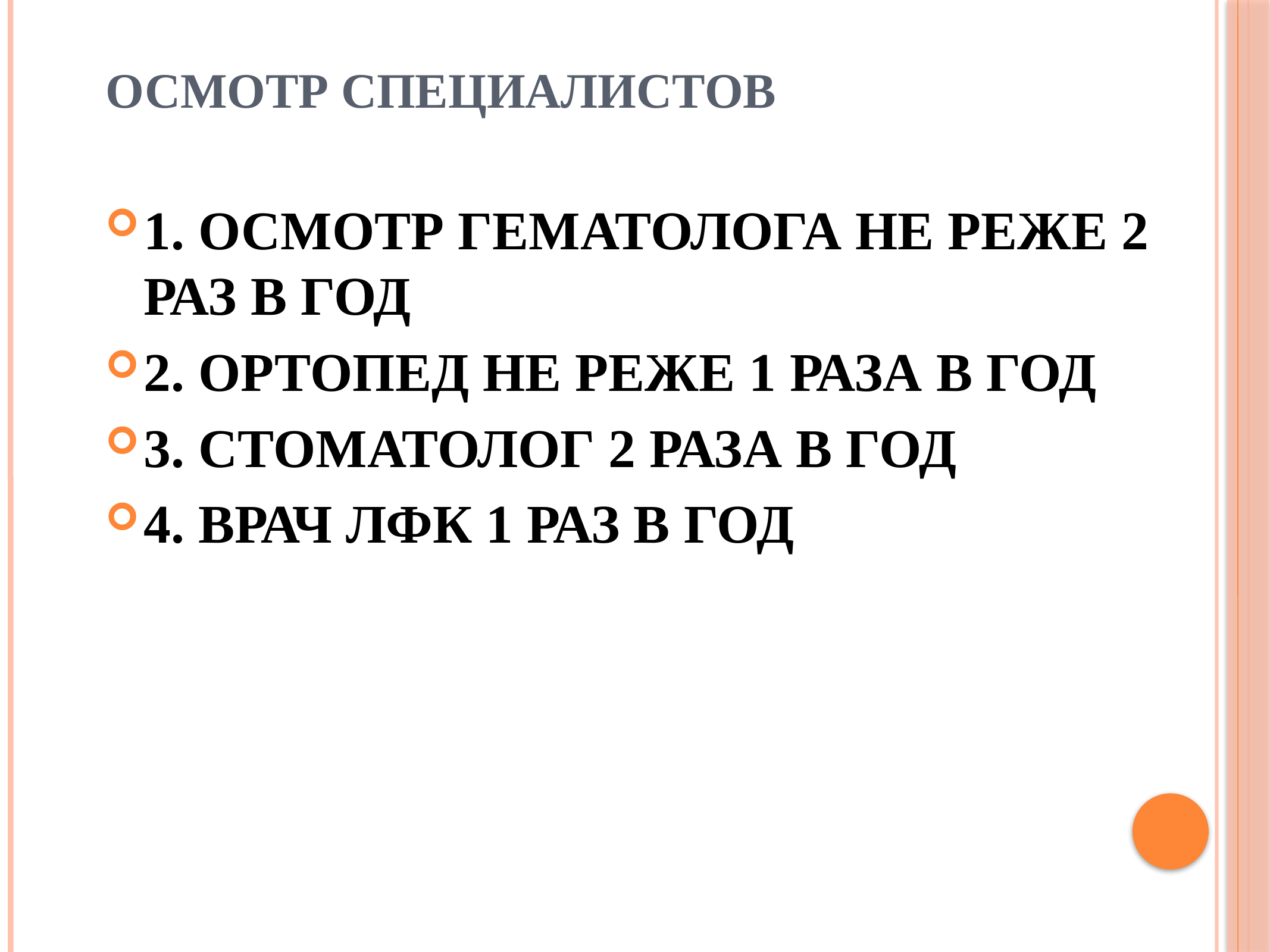

# ОСМОТР СПЕЦИАЛИСТОВ
1. ОСМОТР ГЕМАТОЛОГА НЕ РЕЖЕ 2 РАЗ В ГОД
2. ОРТОПЕД НЕ РЕЖЕ 1 РАЗА В ГОД
3. СТОМАТОЛОГ 2 РАЗА В ГОД
4. ВРАЧ ЛФК 1 РАЗ В ГОД